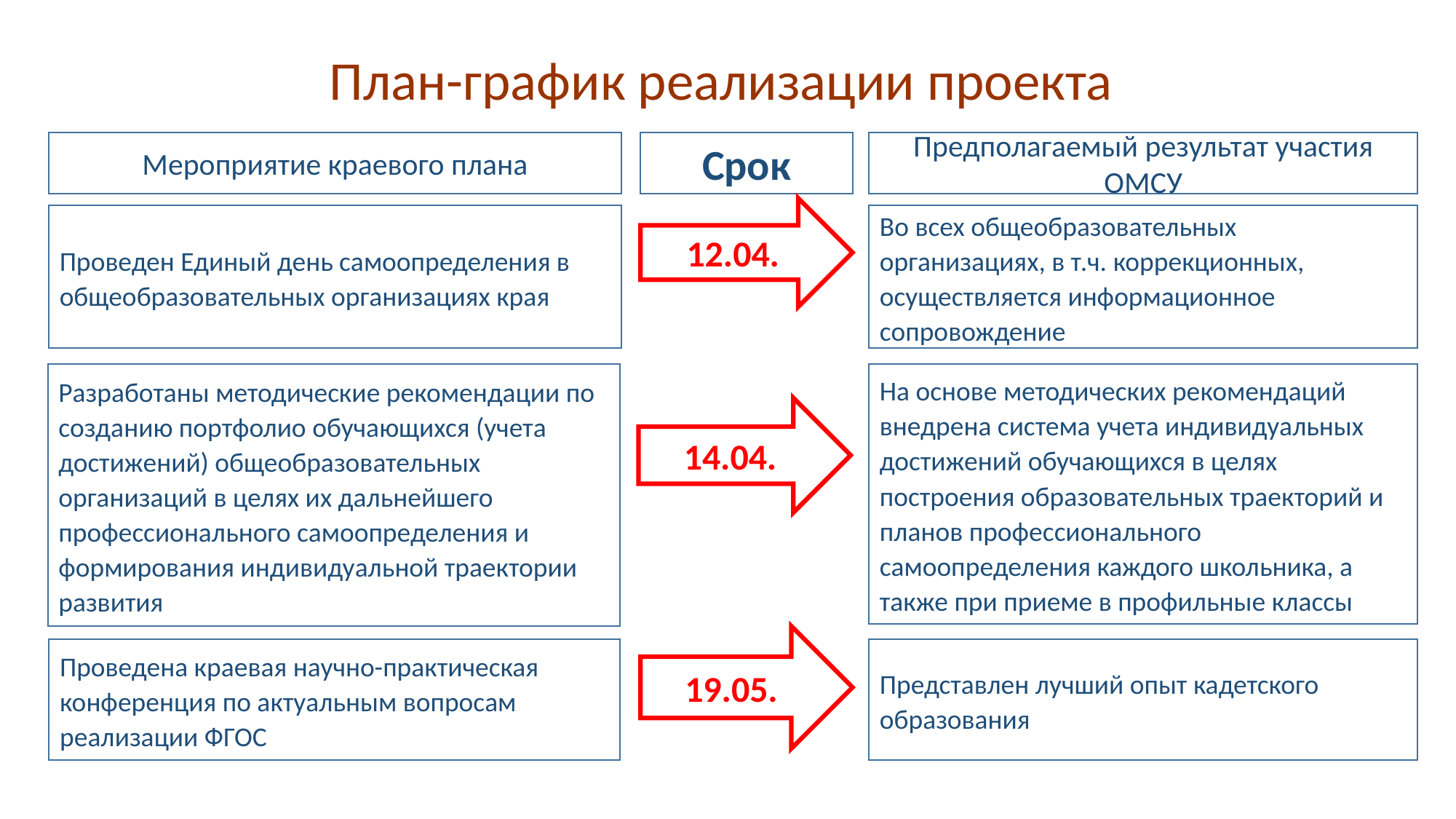

# План-график реализации проекта
Мероприятие краевого плана
Срок
Предполагаемый результат участия ОМСУ
12.04.
Во всех общеобразовательных организациях, в т.ч. коррекционных,  осуществляется информационное сопровождение
Проведен Единый день самоопределения в общеобразовательных организациях края
Разработаны методические рекомендации по созданию портфолио обучающихся (учета достижений) общеобразовательных организаций в целях их дальнейшего профессионального самоопределения и формирования индивидуальной траектории развития
На основе методических рекомендаций внедрена система учета индивидуальных достижений обучающихся в целях построения образовательных траекторий и планов профессионального самоопределения каждого школьника, а также при приеме в профильные классы
14.04.
19.05.
Проведена краевая научно-практическая конференция по актуальным вопросам реализации ФГОС
Представлен лучший опыт кадетского образования